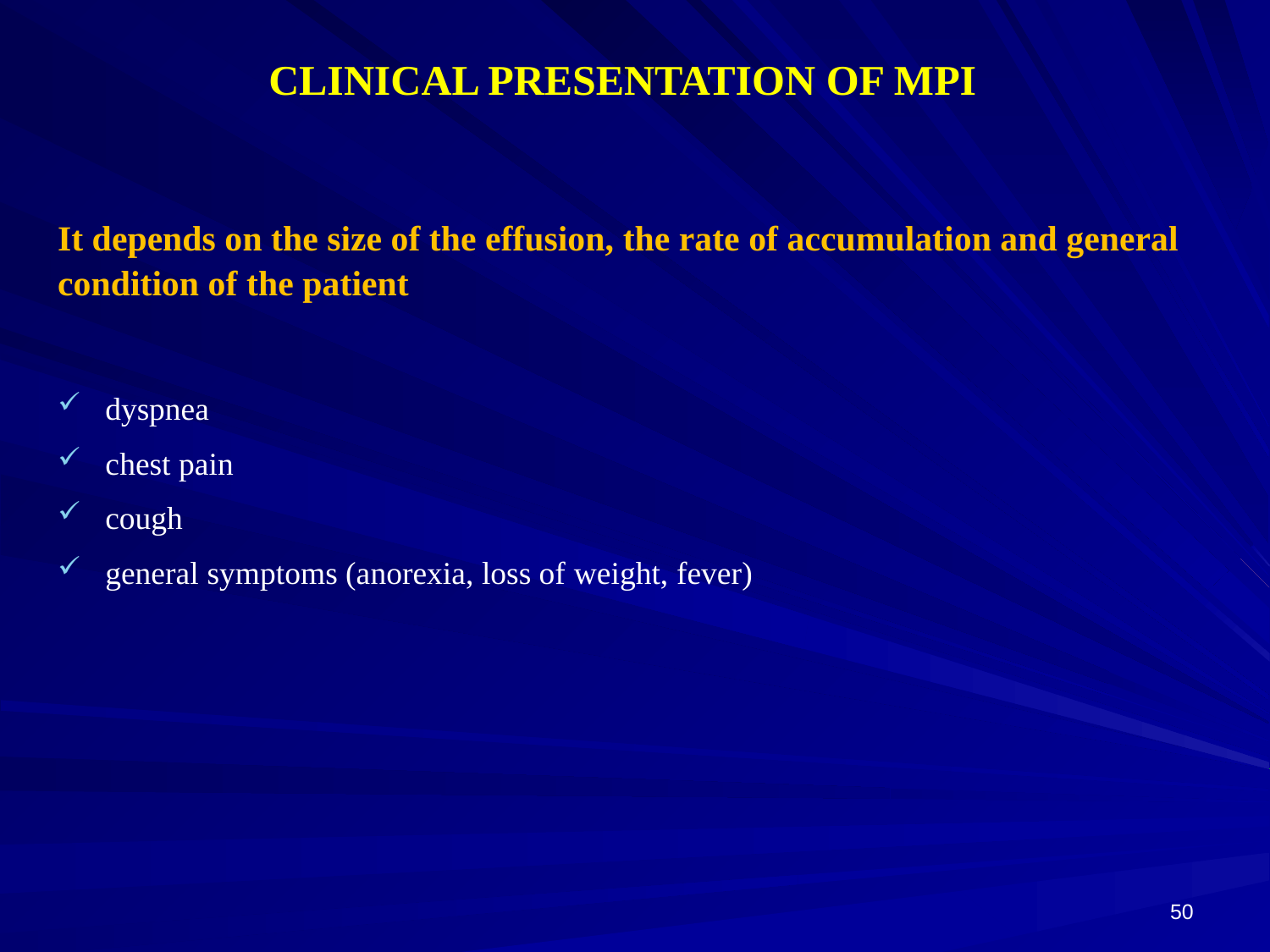

CLINICAL PRESENTATION OF MPI
It depends on the size of the effusion, the rate of accumulation and general condition of the patient

dyspnea
chest pain
cough
general symptoms (anorexia, loss of weight, fever)

50